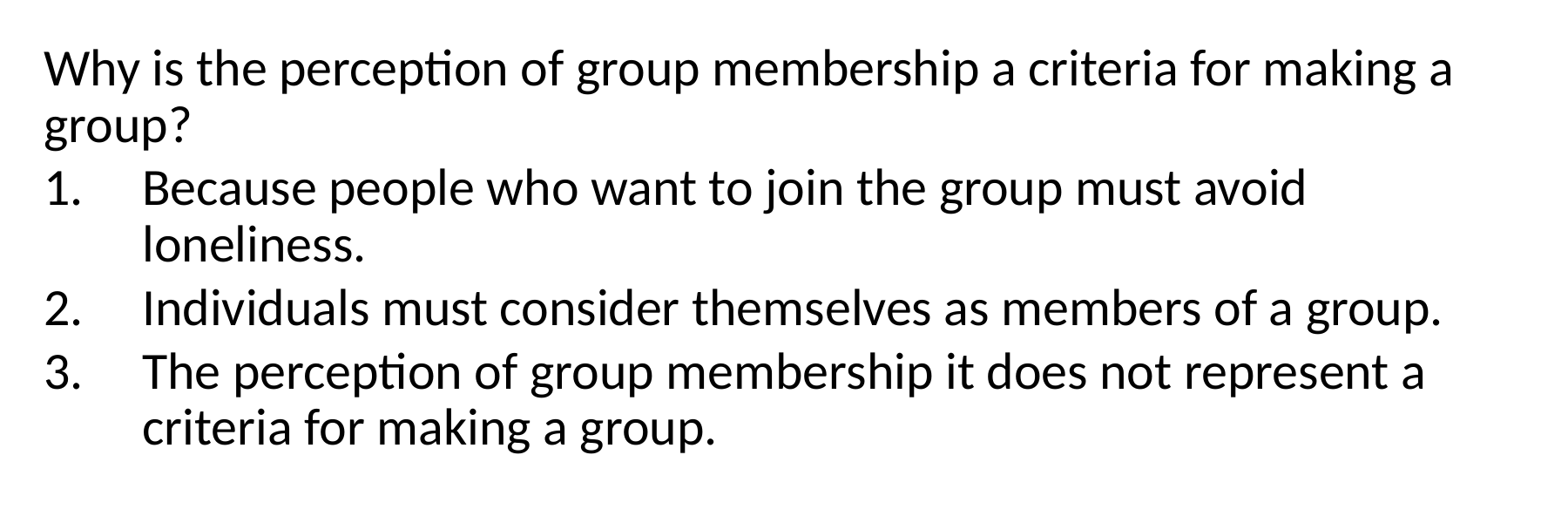

Why is the perception of group membership a criteria for making a group?
Because people who want to join the group must avoid loneliness.
Individuals must consider themselves as members of a group.
The perception of group membership it does not represent a criteria for making a group.